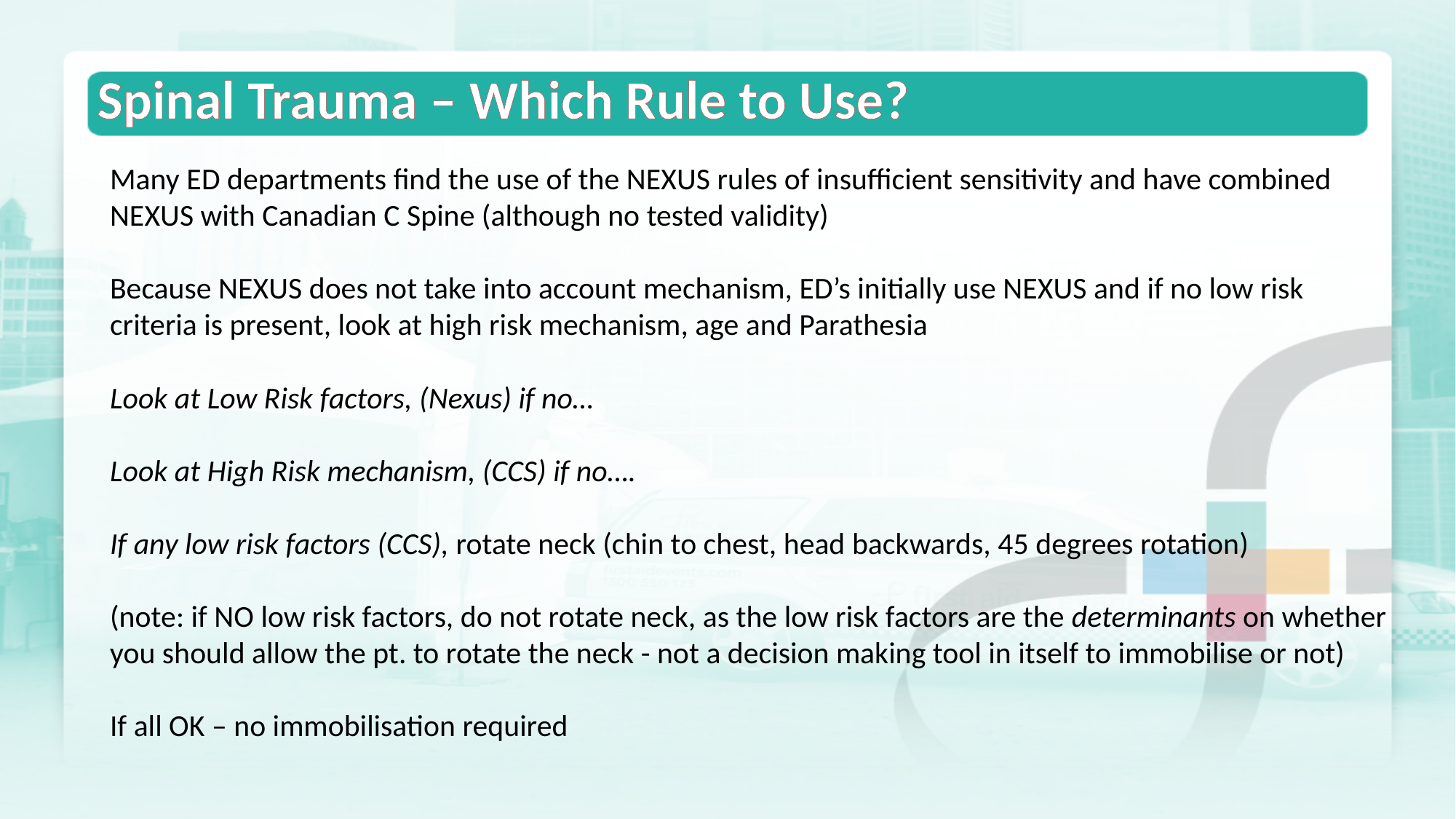

Spinal Trauma – Which Rule to Use?

Many ED departments find the use of the NEXUS rules of insufficient sensitivity and have combined NEXUS with Canadian C Spine (although no tested validity)

Because NEXUS does not take into account mechanism, ED’s initially use NEXUS and if no low risk criteria is present, look at high risk mechanism, age and Parathesia

Look at Low Risk factors, (Nexus) if no…

Look at High Risk mechanism, (CCS) if no….

If any low risk factors (CCS), rotate neck (chin to chest, head backwards, 45 degrees rotation)

(note: if NO low risk factors, do not rotate neck, as the low risk factors are the determinants on whether you should allow the pt. to rotate the neck - not a decision making tool in itself to immobilise or not)

If all OK – no immobilisation required